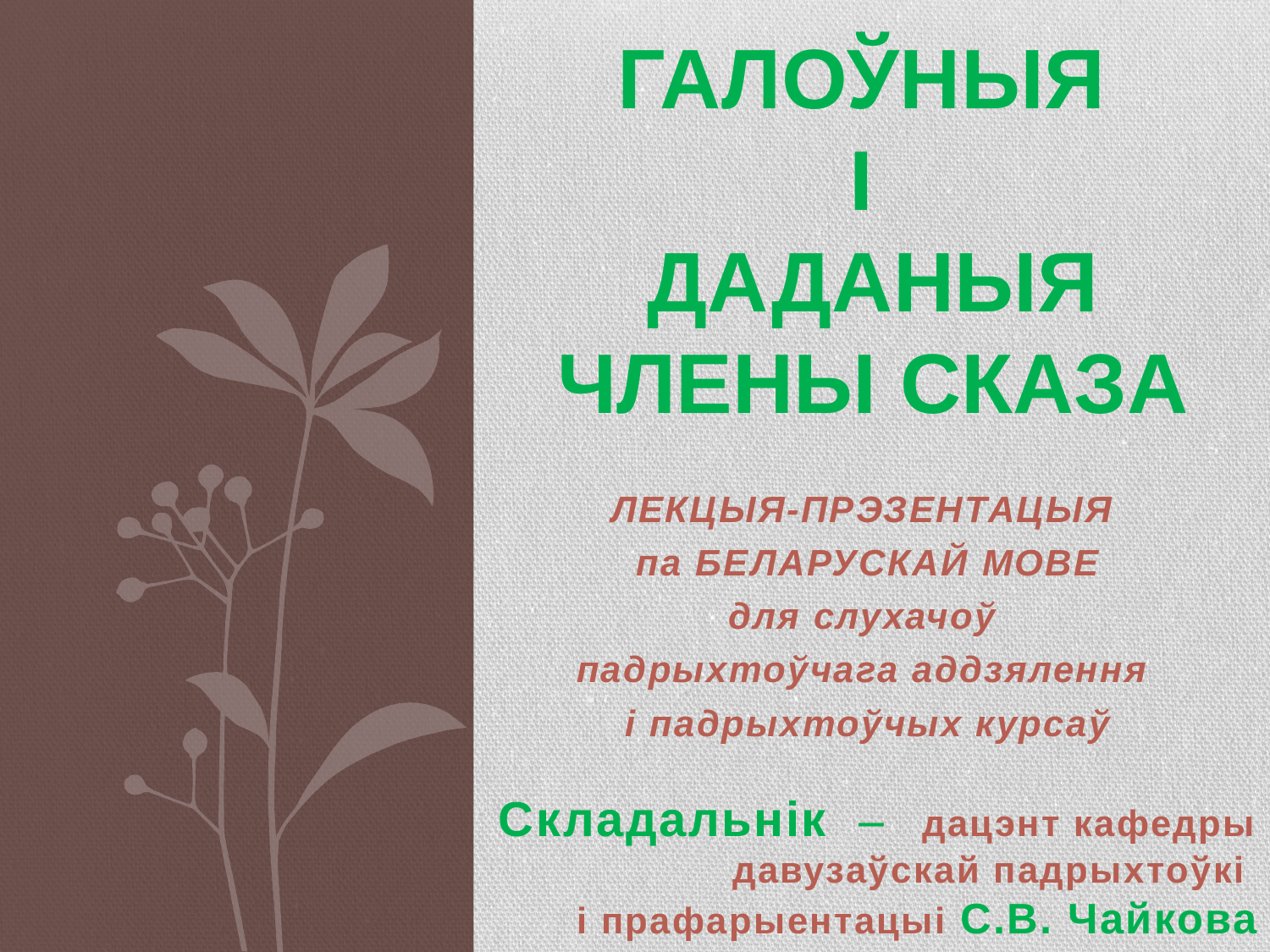

# ГалоЎныя і даданыя члены сказа

ЛЕКЦЫЯ-ПРЭЗЕНТАЦЫЯ
па БЕЛАРУСКАЙ МОВЕ
для слухачоў
падрыхтоўчага аддзялення
і падрыхтоўчых курсаў

Складальнік  –   дацэнт кафедры давузаўскай падрыхтоўкі
і прафарыентацыі С.В. Чайкова